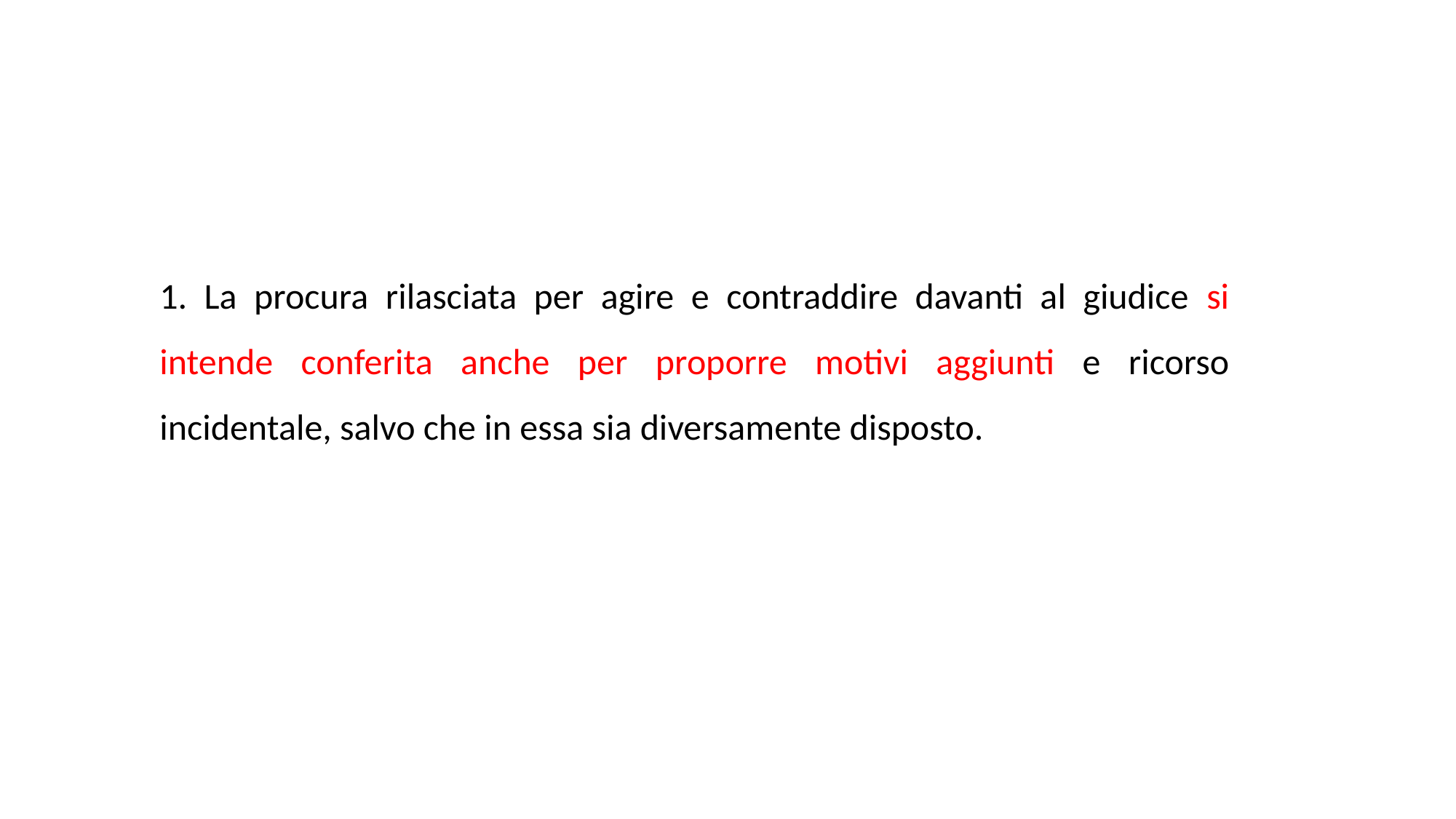

# Art. 24 c.p.a. procura alle liti
1. La procura rilasciata per agire e contraddire davanti al giudice si intende conferita anche per proporre motivi aggiunti e ricorso incidentale, salvo che in essa sia diversamente disposto.